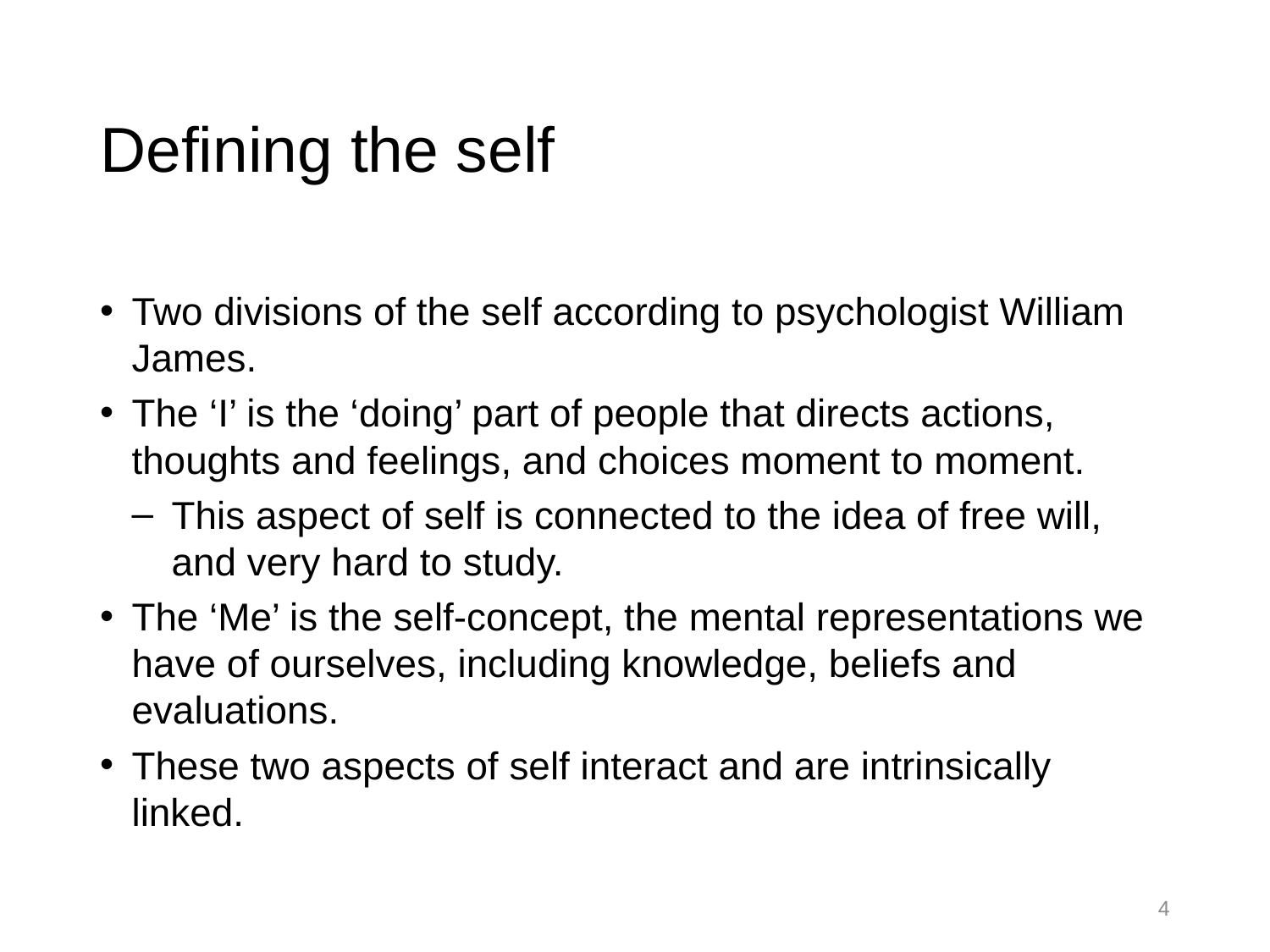

# Defining the self
Two divisions of the self according to psychologist William James.
The ‘I’ is the ‘doing’ part of people that directs actions, thoughts and feelings, and choices moment to moment.
This aspect of self is connected to the idea of free will, and very hard to study.
The ‘Me’ is the self-concept, the mental representations we have of ourselves, including knowledge, beliefs and evaluations.
These two aspects of self interact and are intrinsically linked.
4